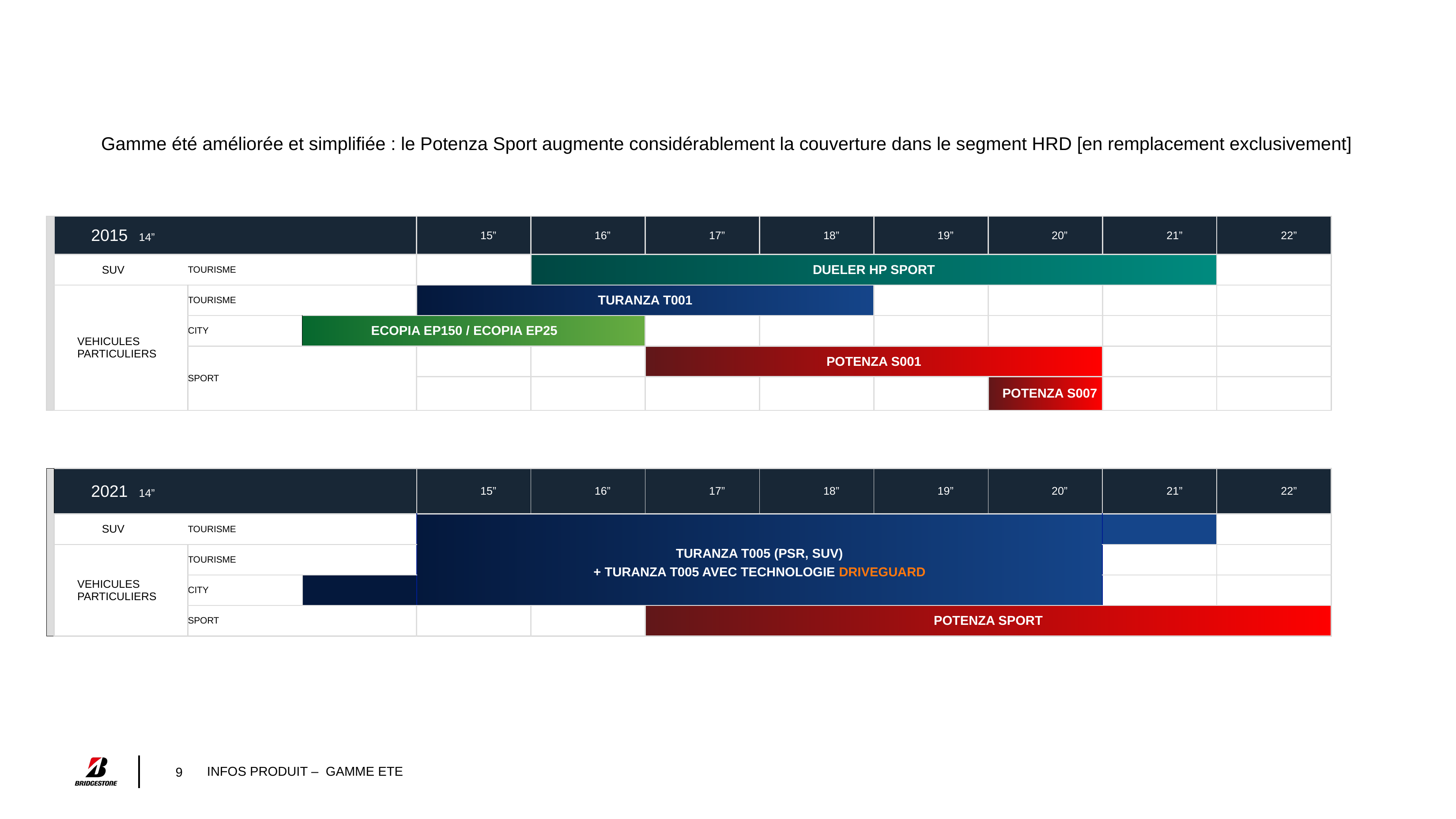

Gamme été améliorée et simplifiée : le Potenza Sport augmente considérablement la couverture dans le segment HRD [en remplacement exclusivement]
|  | 2015 14” |  |  | 15” | 16” | 17” | 18” | 19” | 20” | 21” | 22” |
| --- | --- | --- | --- | --- | --- | --- | --- | --- | --- | --- | --- |
|  | SUV | TOURISME |  |  | DUELER HP SPORT |  |  |  |  |  |  |
|  | VEHICULES PARTICULIERS | TOURISME |  | TURANZA T001 |  |  |  |  |  |  |  |
|  |  | CITY | ECOPIA EP150 / ECOPIA EP25 |  |  |  |  |  |  |  |  |
|  |  | SPORT |  |  |  | POTENZA S001 |  |  |  |  |  |
|  |  |  |  |  |  |  |  |  | POTENZA S007 |  |  |
|  | 2021 14” |  |  | 15” | 16” | 17” | 18” | 19” | 20” | 21” | 22” |
| --- | --- | --- | --- | --- | --- | --- | --- | --- | --- | --- | --- |
|  | SUV | TOURISME |  | TURANZA T005 (PSR, SUV) + TURANZA T005 AVEC TECHNOLOGIE DRIVEGUARD |  |  |  |  |  |  |  |
|  | VEHICULES PARTICULIERS | TOURISME |  |  |  |  |  |  |  |  |  |
|  |  | CITY |  |  |  |  |  |  |  |  |  |
|  |  | SPORT |  |  |  | POTENZA SPORT |  |  |  |  |  |
9
# INFOS PRODUIT –  GAMME ETE